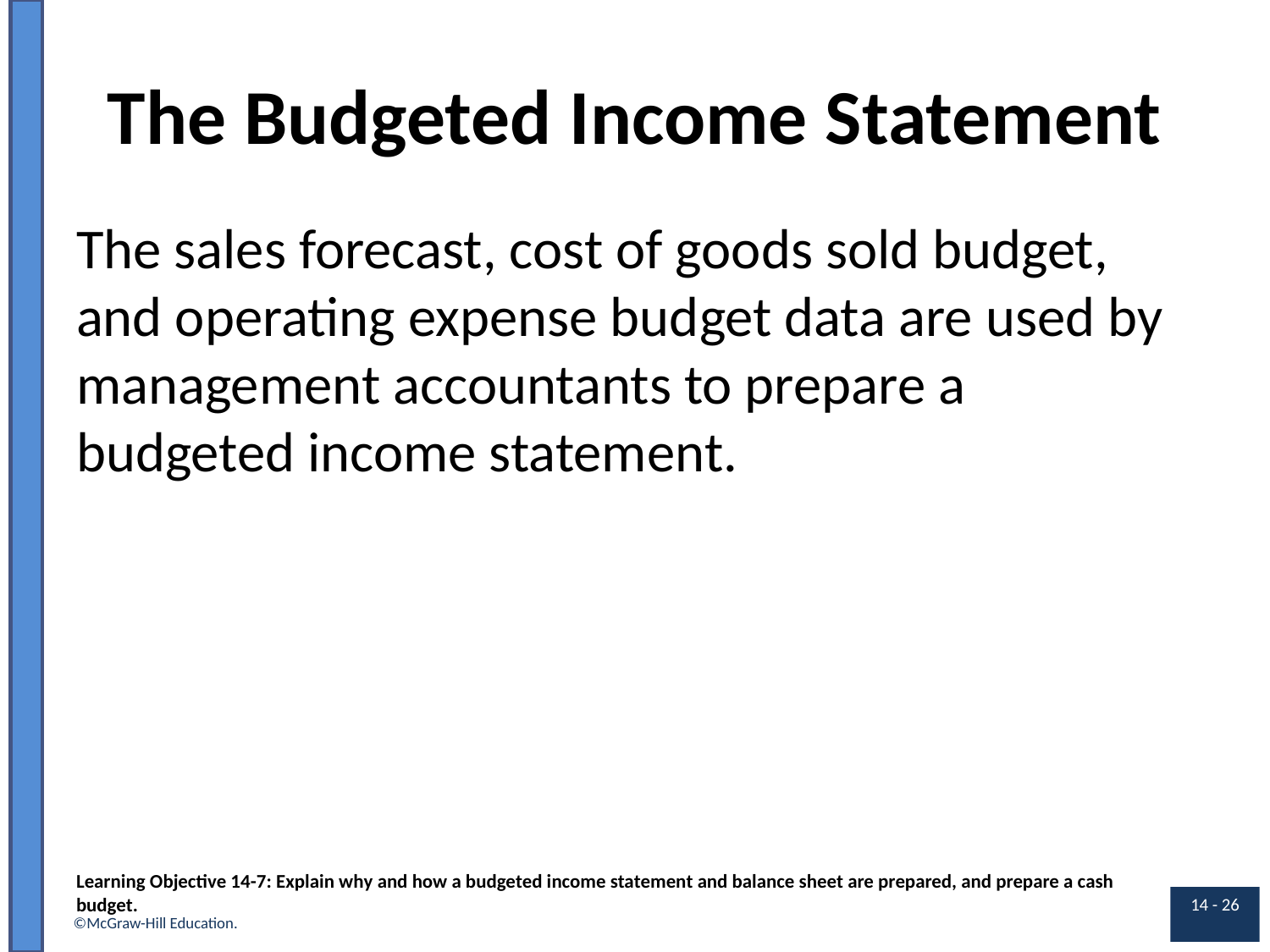

# The Budgeted Income Statement
The sales forecast, cost of goods sold budget, and operating expense budget data are used by management accountants to prepare a budgeted income statement.
Learning Objective 14-7: Explain why and how a budgeted income statement and balance sheet are prepared, and prepare a cash budget.